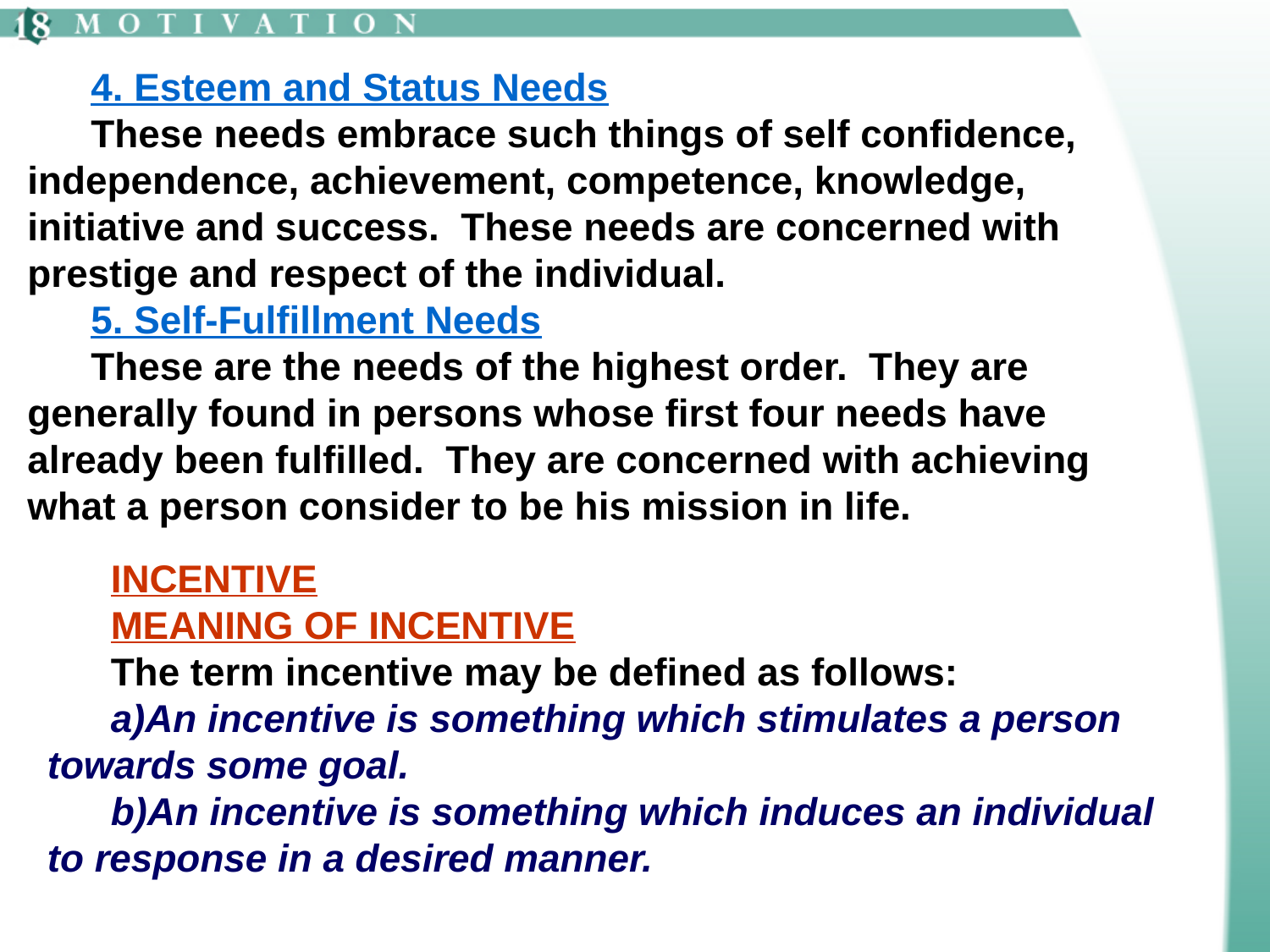

4. Esteem and Status Needs
These needs embrace such things of self confidence, independence, achievement, competence, knowledge, initiative and success.  These needs are concerned with prestige and respect of the individual.
5. Self-Fulfillment Needs
These are the needs of the highest order.  They are generally found in persons whose first four needs have already been fulfilled.  They are concerned with achieving what a person consider to be his mission in life.
INCENTIVE
MEANING OF INCENTIVE
The term incentive may be defined as follows:
An incentive is something which stimulates a person towards some goal.
An incentive is something which induces an individual to response in a desired manner.